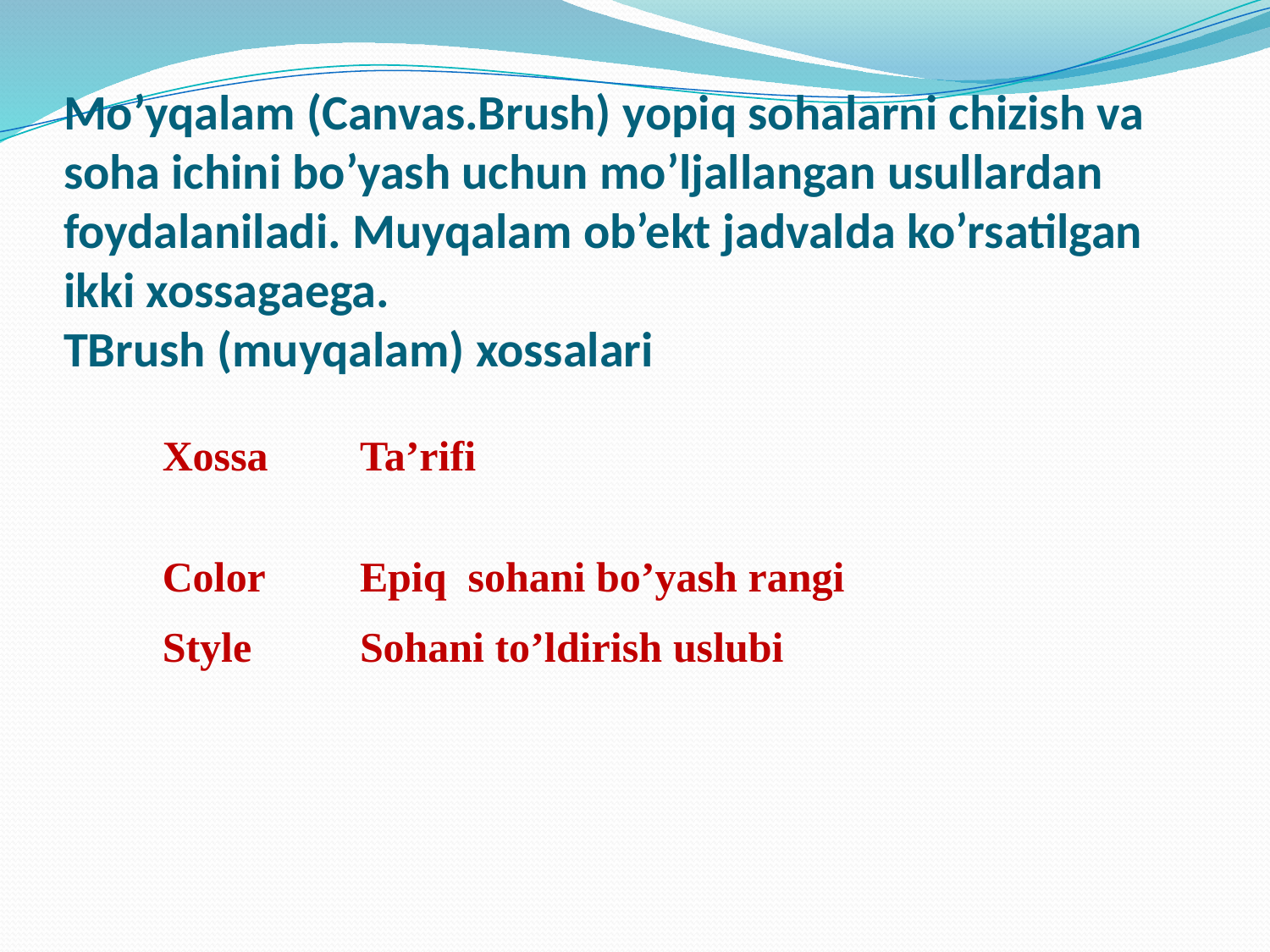

# Mo’yqalam (Canvas.Brush) yopiq sohalarni chizish va soha ichini bo’yash uchun mo’ljallangan usullardan foydalaniladi. Muyqalam ob’ekt jadvalda ko’rsatilgan ikki xossagaega. TBrush (muyqalam) xossalari
|  | Xossa | Ta’rifi |  |
| --- | --- | --- | --- |
|  | Color Style | Epiq sohani bo’yash rangi Sohani to’ldirish uslubi |  |